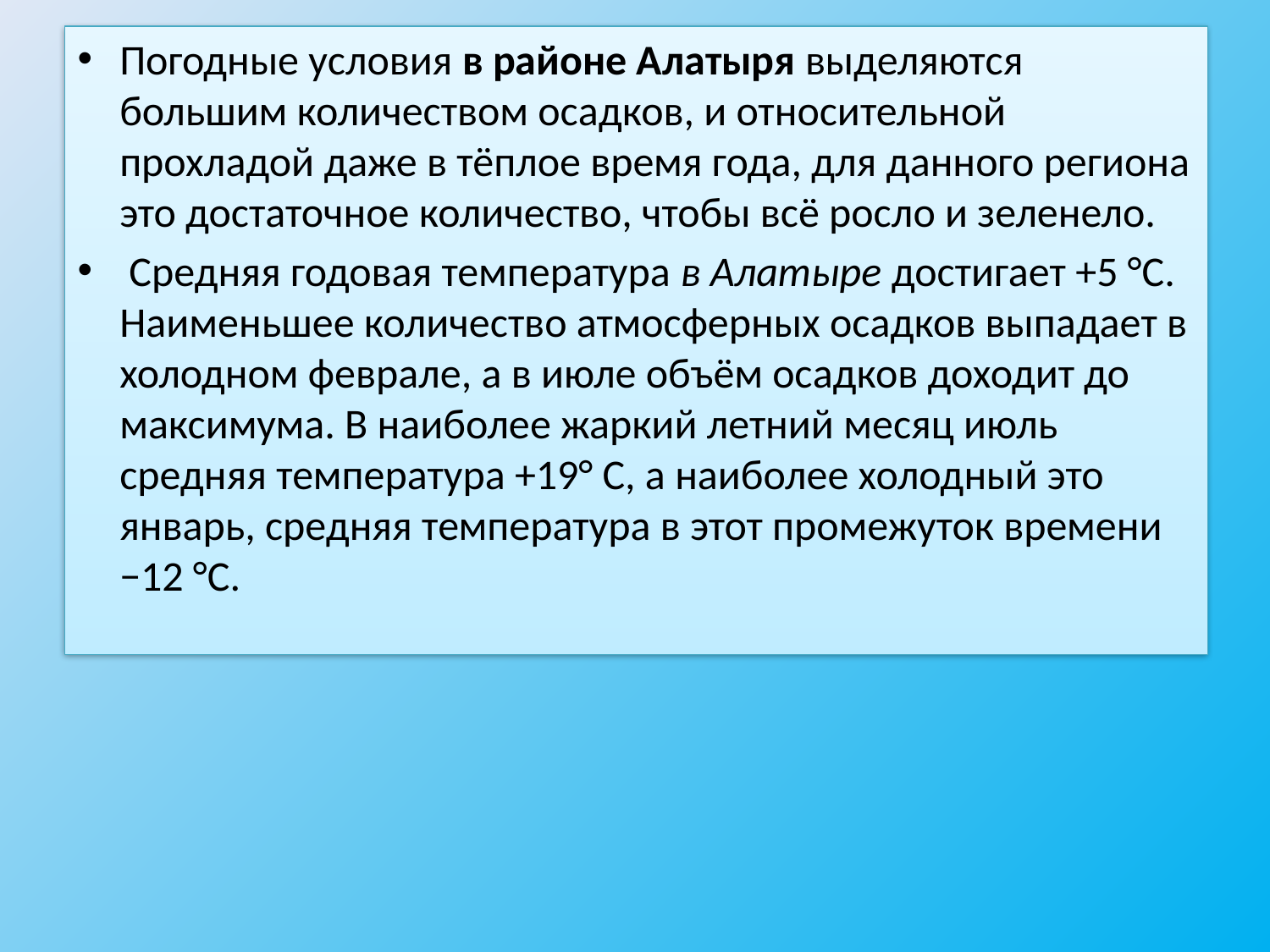

Погодные условия в районе Алатыря выделяются большим количеством осадков, и относительной прохладой даже в тёплое время года, для данного региона это достаточное количество, чтобы всё росло и зеленело.
 Средняя годовая температура в Алатыре достигает +5 °C. Наименьшее количество атмосферных осадков выпадает в холодном феврале, а в июле объём осадков доходит до максимума. В наиболее жаркий летний месяц июль средняя температура +19° C, а наиболее холодный это январь, средняя температура в этот промежуток времени −12 °C.